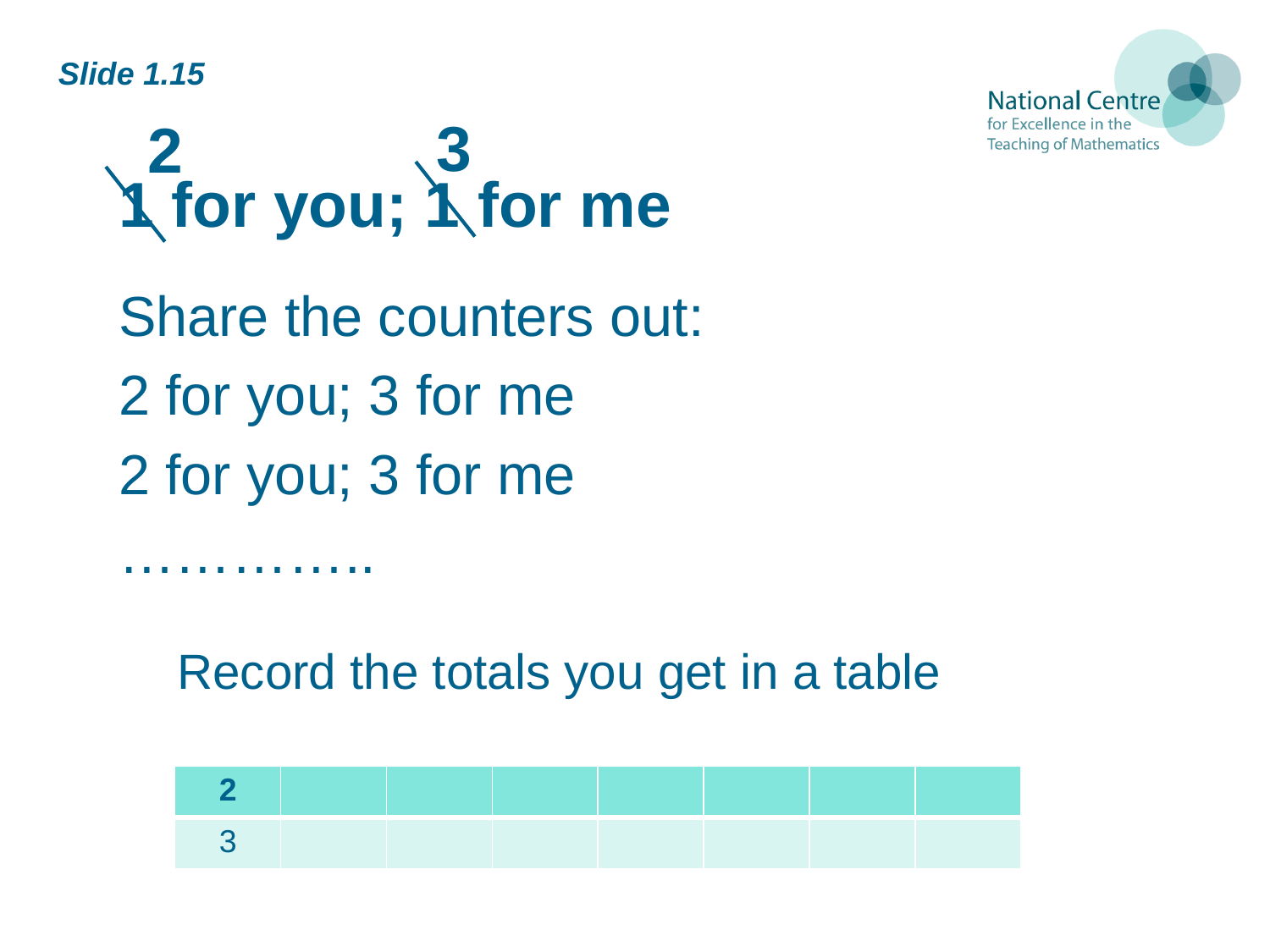

Slide 1.15
# 1 for you; 1 for me
3
2
Share the counters out:
2 for you; 3 for me
2 for you; 3 for me
…………..

Record the totals you get in a table
| 2 |  |  |  |  |  |  |  |
| --- | --- | --- | --- | --- | --- | --- | --- |
| 3 |  |  |  |  |  |  |  |